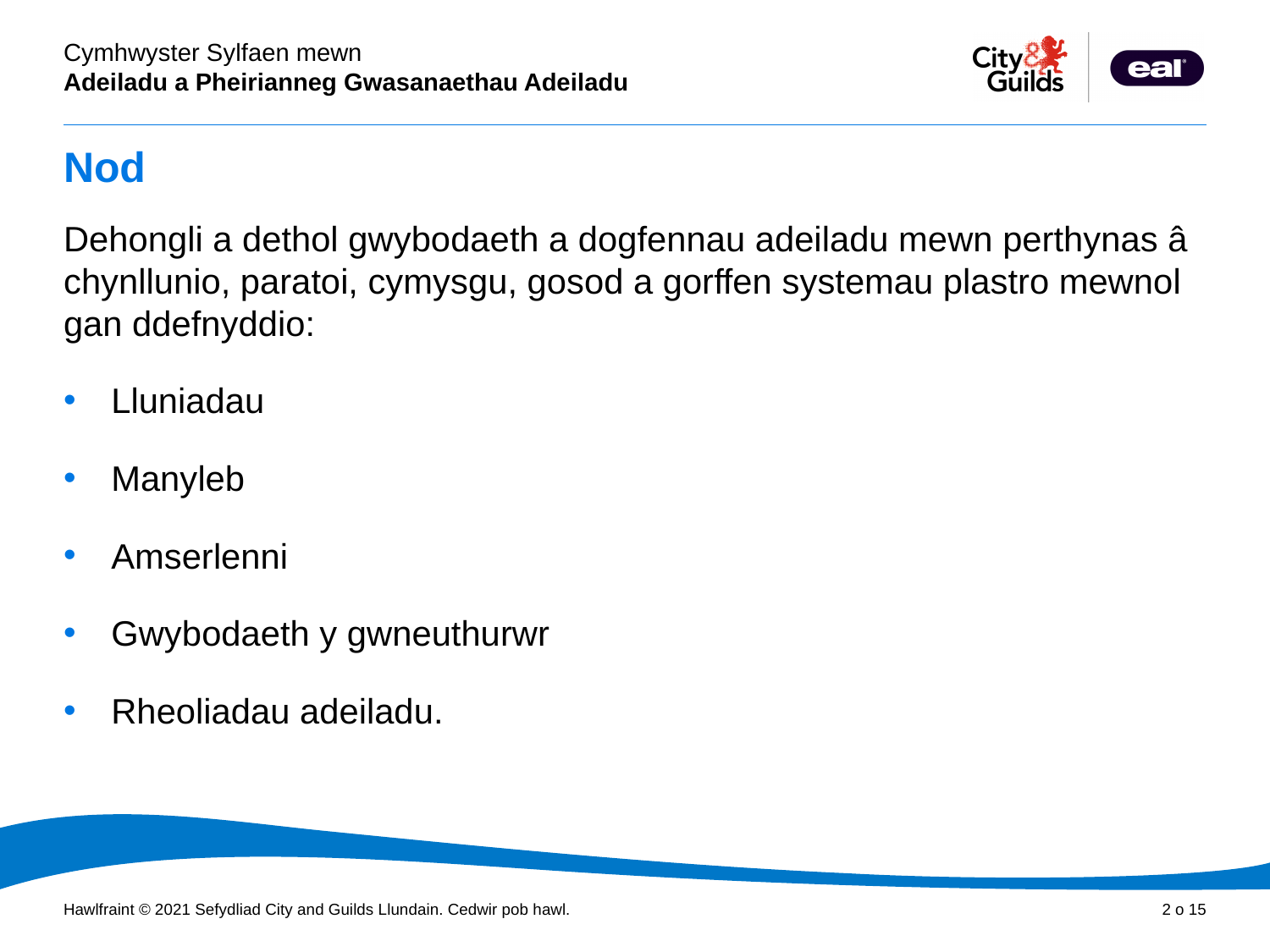

# Nod
Dehongli a dethol gwybodaeth a dogfennau adeiladu mewn perthynas â chynllunio, paratoi, cymysgu, gosod a gorffen systemau plastro mewnol gan ddefnyddio:
Lluniadau
Manyleb
Amserlenni
Gwybodaeth y gwneuthurwr
Rheoliadau adeiladu.